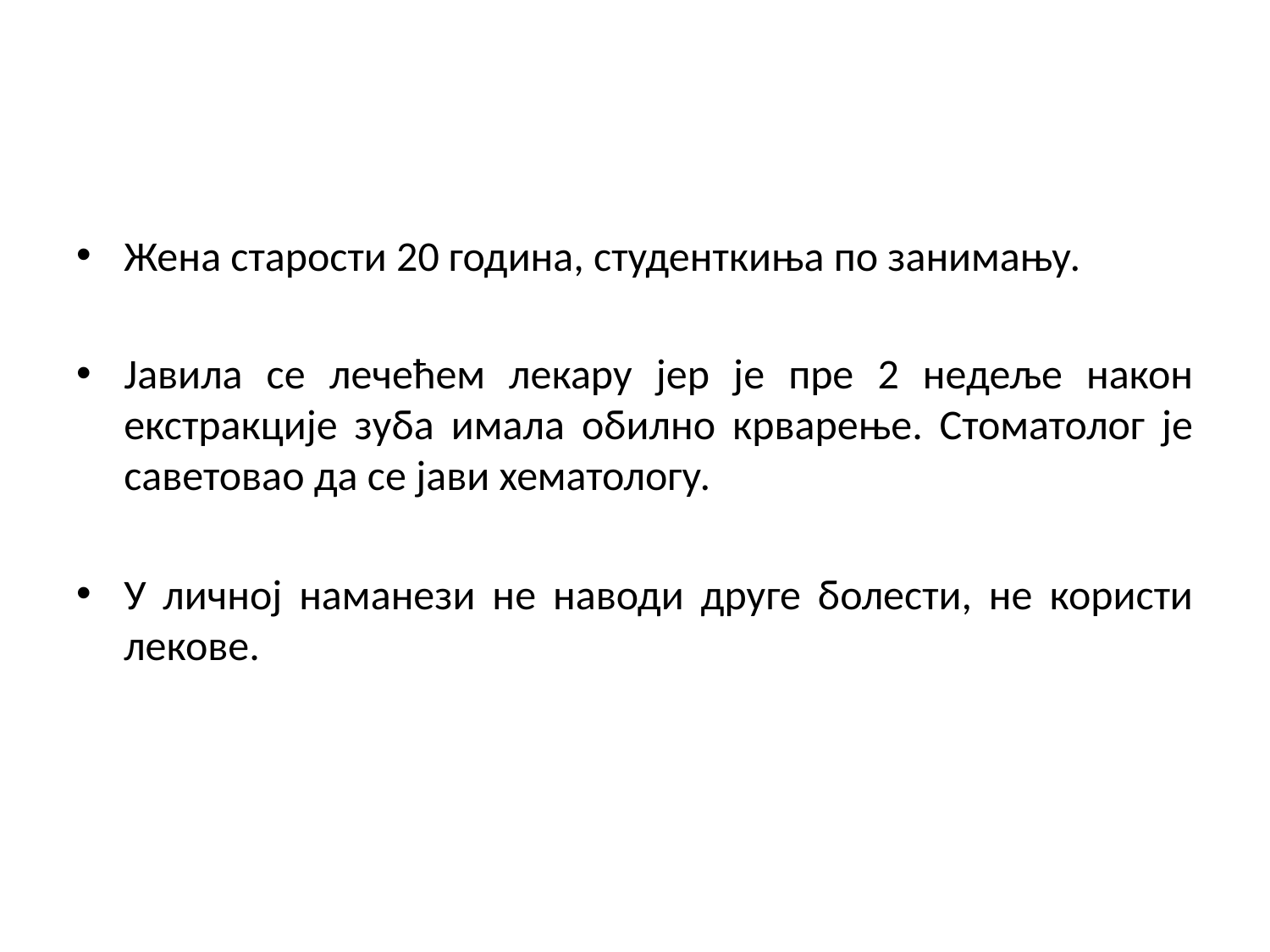

#
Жена старости 20 година, студенткиња по занимању.

Јавила се лечећем лекару јер је пре 2 недеље након екстракције зуба имала обилно крварење. Стоматолог је саветовао да се јави хематологу.

У личној наманези не наводи друге болести, не користи лекове.